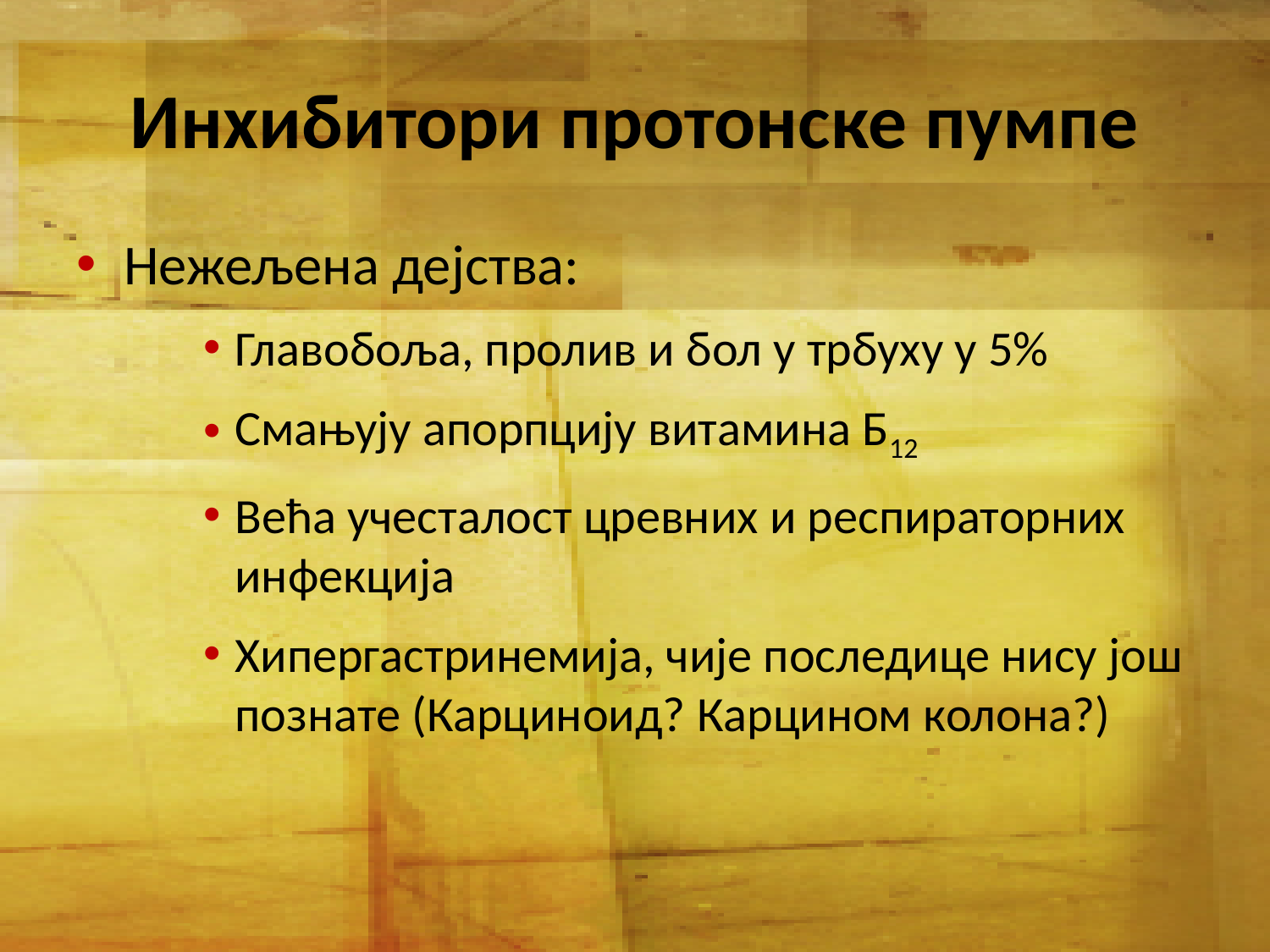

# Инхибитори протонске пумпе
Нежељена дејства:
Главобоља, пролив и бол у трбуху у 5%
Смањују апорпцију витамина Б12
Већа учесталост цревних и респираторних инфекција
Хипергастринемија, чије последице нису још познате (Карциноид? Карцином колона?)